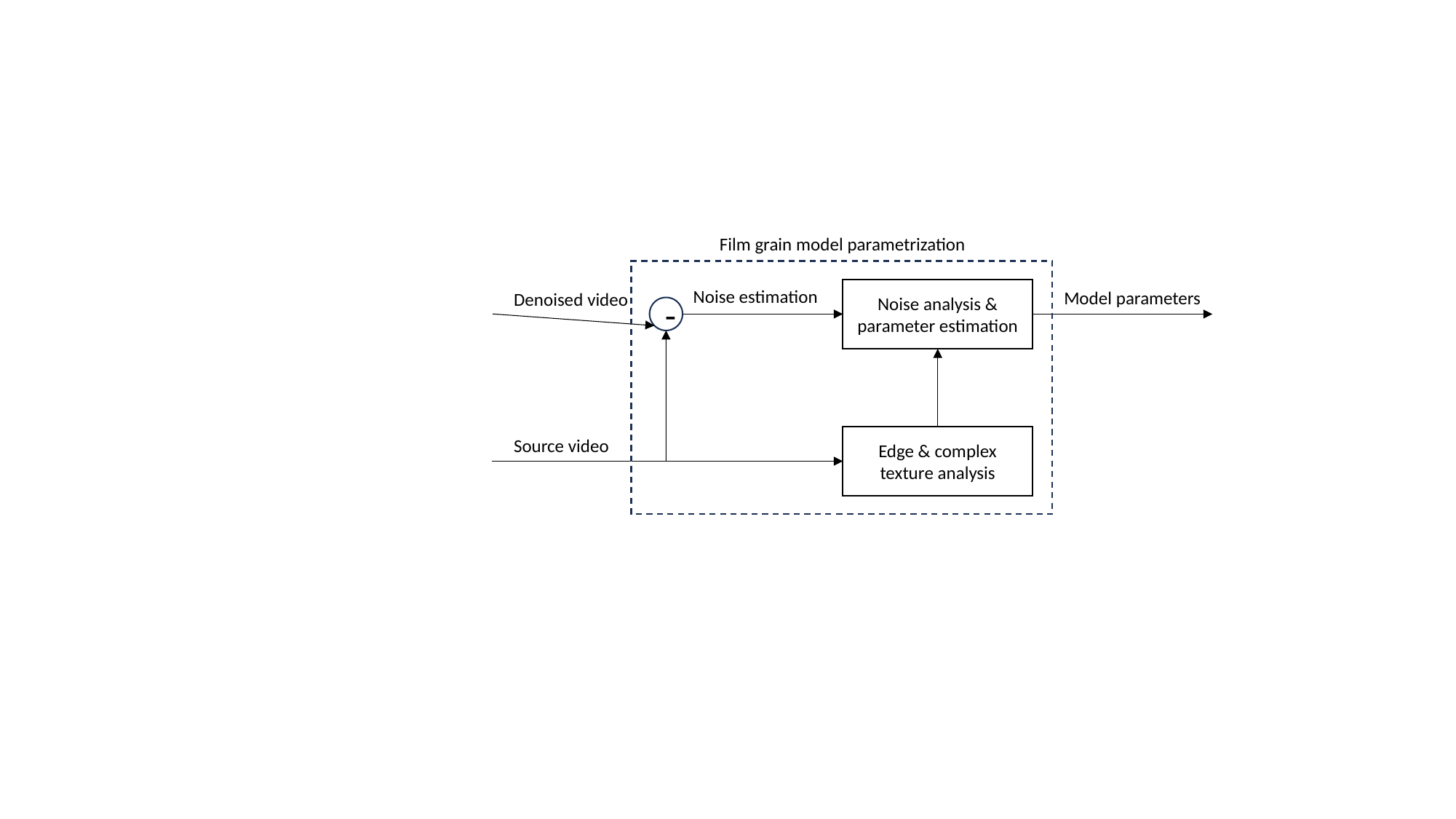

Film grain model parametrization

Noise estimation
Noise analysis & parameter estimation
Model parameters
Denoised video
-
Edge & complex texture analysis
Source video